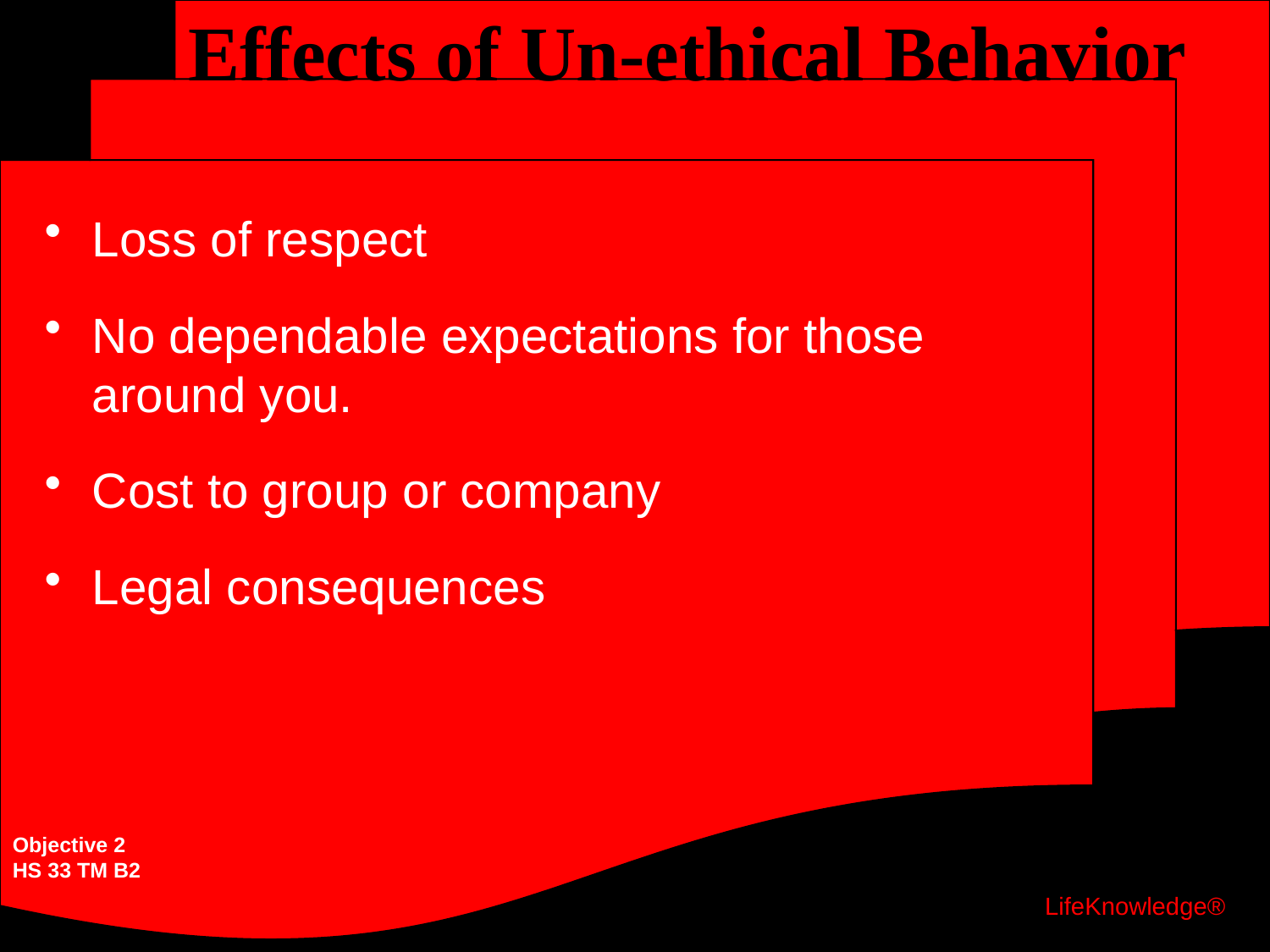

# Effects of Un-ethical Behavior
Loss of respect
No dependable expectations for those around you.
Cost to group or company
Legal consequences
Objective 2
HS 33 TM B2
LifeKnowledge®